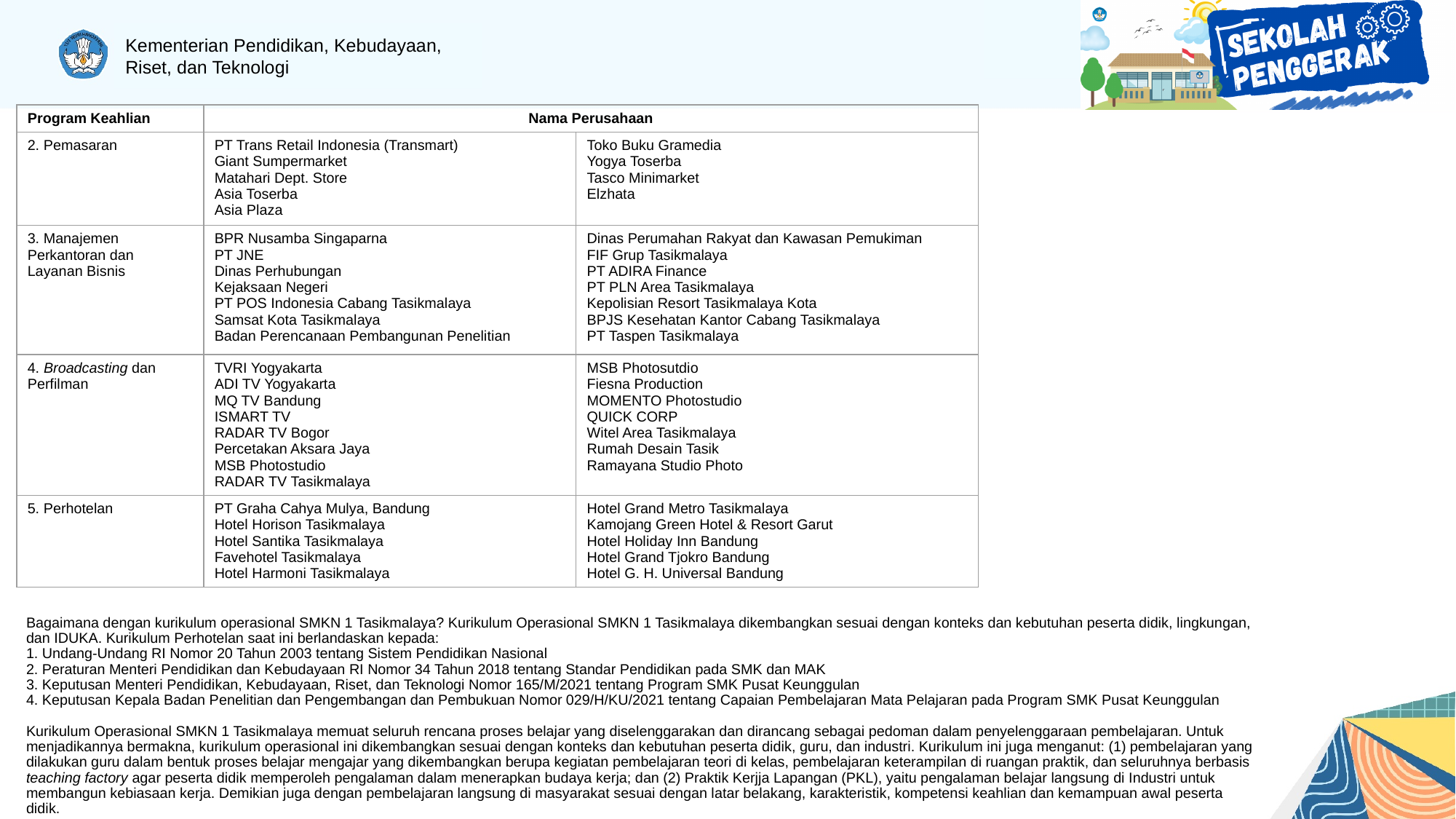

| Program Keahlian | Nama Perusahaan |  |
| --- | --- | --- |
| 2. Pemasaran | PT Trans Retail Indonesia (Transmart) Giant Sumpermarket Matahari Dept. Store Asia Toserba Asia Plaza | Toko Buku Gramedia Yogya Toserba Tasco Minimarket Elzhata |
| 3. Manajemen Perkantoran dan Layanan Bisnis | BPR Nusamba Singaparna PT JNE Dinas Perhubungan Kejaksaan Negeri PT POS Indonesia Cabang Tasikmalaya Samsat Kota Tasikmalaya Badan Perencanaan Pembangunan Penelitian | Dinas Perumahan Rakyat dan Kawasan Pemukiman FIF Grup Tasikmalaya PT ADIRA Finance PT PLN Area Tasikmalaya Kepolisian Resort Tasikmalaya Kota BPJS Kesehatan Kantor Cabang Tasikmalaya PT Taspen Tasikmalaya |
| 4. Broadcasting dan Perfilman | TVRI Yogyakarta ADI TV Yogyakarta MQ TV Bandung ISMART TV RADAR TV Bogor Percetakan Aksara Jaya MSB Photostudio RADAR TV Tasikmalaya | MSB Photosutdio Fiesna Production MOMENTO Photostudio QUICK CORP Witel Area Tasikmalaya Rumah Desain Tasik Ramayana Studio Photo |
| 5. Perhotelan | PT Graha Cahya Mulya, Bandung Hotel Horison Tasikmalaya Hotel Santika Tasikmalaya Favehotel Tasikmalaya Hotel Harmoni Tasikmalaya | Hotel Grand Metro Tasikmalaya Kamojang Green Hotel & Resort Garut Hotel Holiday Inn Bandung Hotel Grand Tjokro Bandung Hotel G. H. Universal Bandung |

# Bagaimana dengan kurikulum operasional SMKN 1 Tasikmalaya? Kurikulum Operasional SMKN 1 Tasikmalaya dikembangkan sesuai dengan konteks dan kebutuhan peserta didik, lingkungan, dan IDUKA. Kurikulum Perhotelan saat ini berlandaskan kepada: 1. Undang-Undang RI Nomor 20 Tahun 2003 tentang Sistem Pendidikan Nasional 2. Peraturan Menteri Pendidikan dan Kebudayaan RI Nomor 34 Tahun 2018 tentang Standar Pendidikan pada SMK dan MAK 3. Keputusan Menteri Pendidikan, Kebudayaan, Riset, dan Teknologi Nomor 165/M/2021 tentang Program SMK Pusat Keunggulan 4. Keputusan Kepala Badan Penelitian dan Pengembangan dan Pembukuan Nomor 029/H/KU/2021 tentang Capaian Pembelajaran Mata Pelajaran pada Program SMK Pusat Keunggulan Kurikulum Operasional SMKN 1 Tasikmalaya memuat seluruh rencana proses belajar yang diselenggarakan dan dirancang sebagai pedoman dalam penyelenggaraan pembelajaran. Untuk menjadikannya bermakna, kurikulum operasional ini dikembangkan sesuai dengan konteks dan kebutuhan peserta didik, guru, dan industri. Kurikulum ini juga menganut: (1) pembelajaran yang dilakukan guru dalam bentuk proses belajar mengajar yang dikembangkan berupa kegiatan pembelajaran teori di kelas, pembelajaran keterampilan di ruangan praktik, dan seluruhnya berbasis teaching factory agar peserta didik memperoleh pengalaman dalam menerapkan budaya kerja; dan (2) Praktik Kerjja Lapangan (PKL), yaitu pengalaman belajar langsung di Industri untuk membangun kebiasaan kerja. Demikian juga dengan pembelajaran langsung di masyarakat sesuai dengan latar belakang, karakteristik, kompetensi keahlian dan kemampuan awal peserta didik.